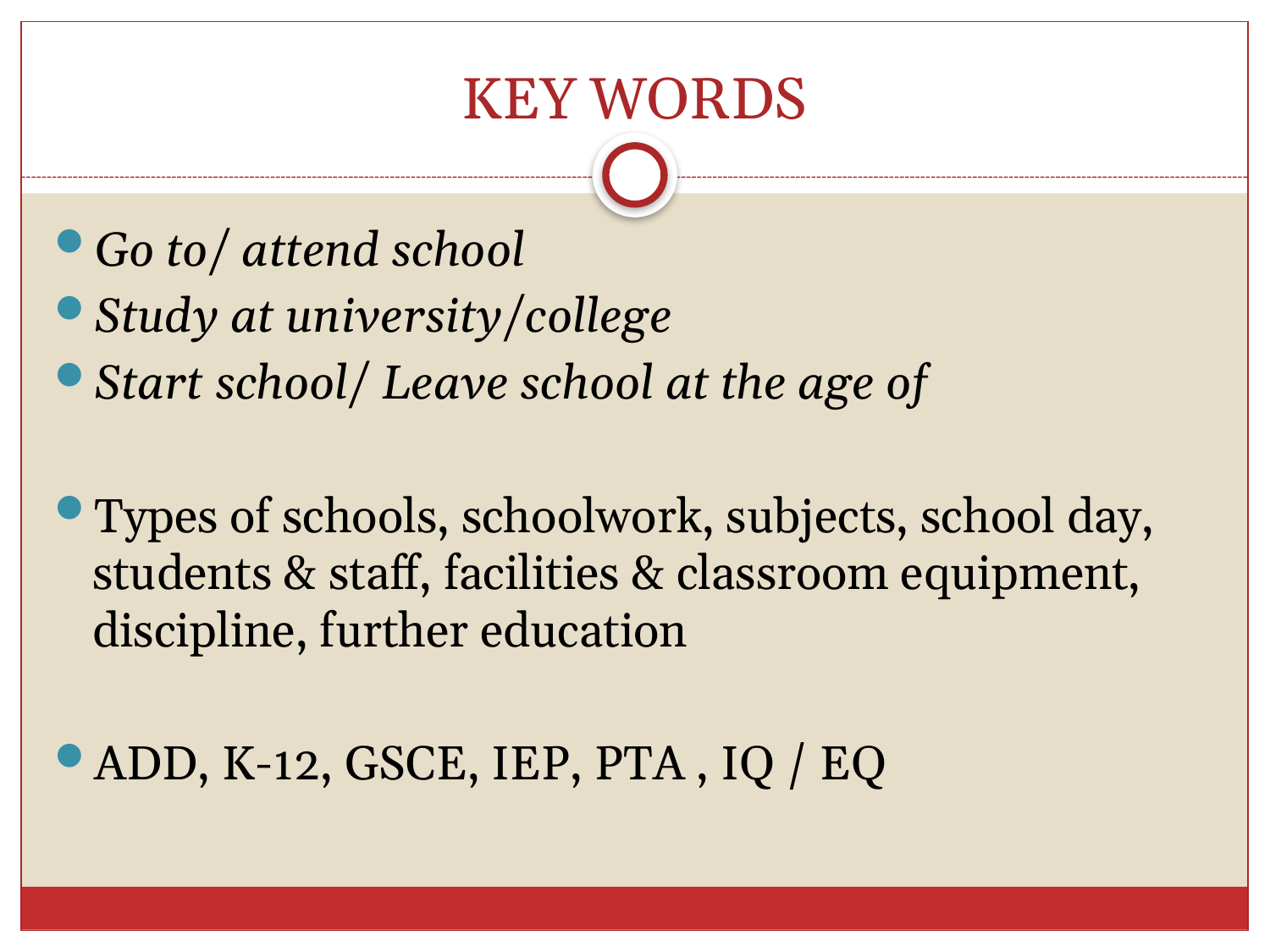

# KEY WORDS
Go to/ attend school
Study at university/college
Start school/ Leave school at the age of

Types of schools, schoolwork, subjects, school day, students & staff, facilities & classroom equipment, discipline, further education

ADD, K-12, GSCE, IEP, PTA , IQ / EQ